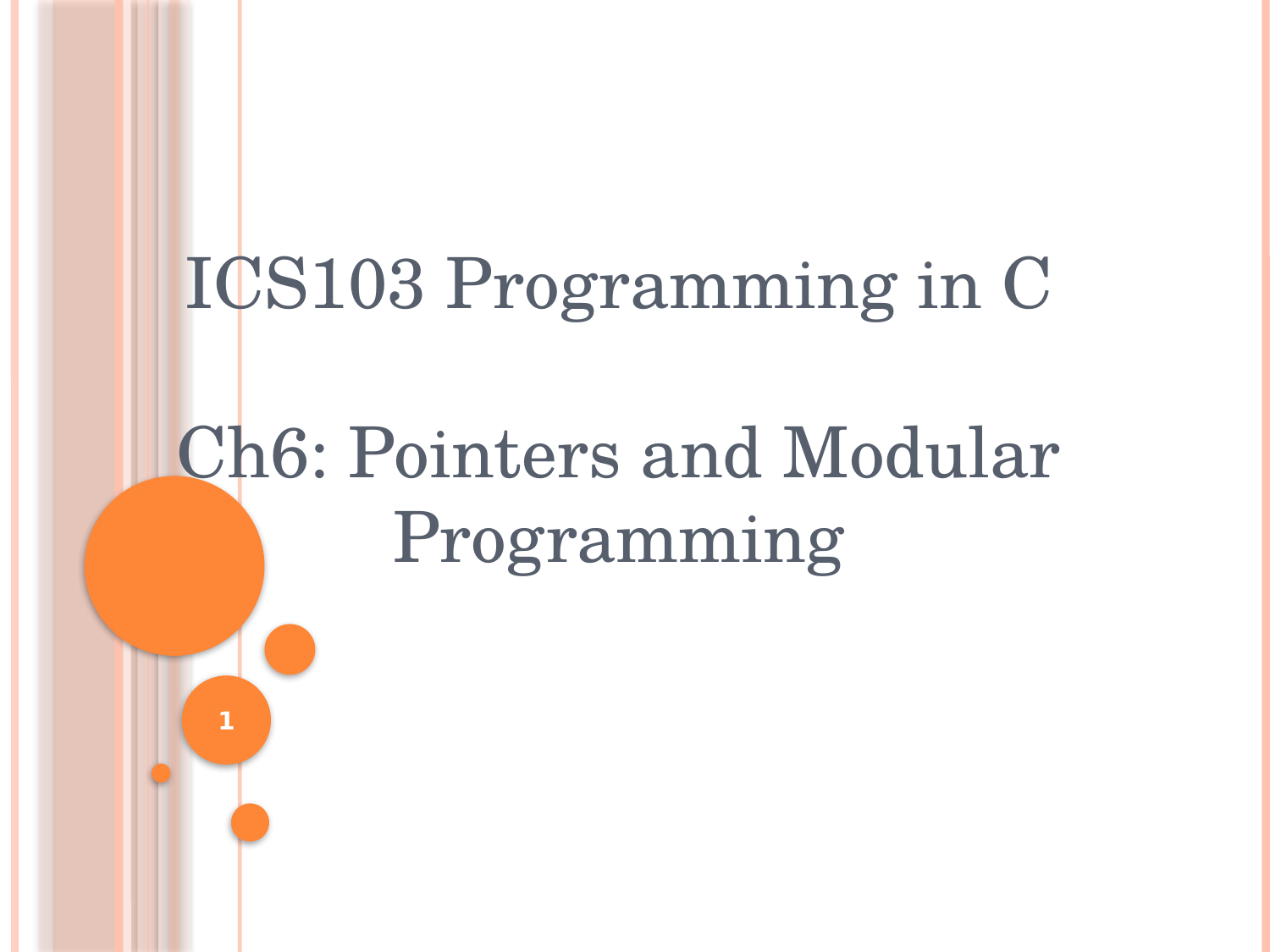

ICS103 Programming in C
Ch6: Pointers and Modular Programming
1